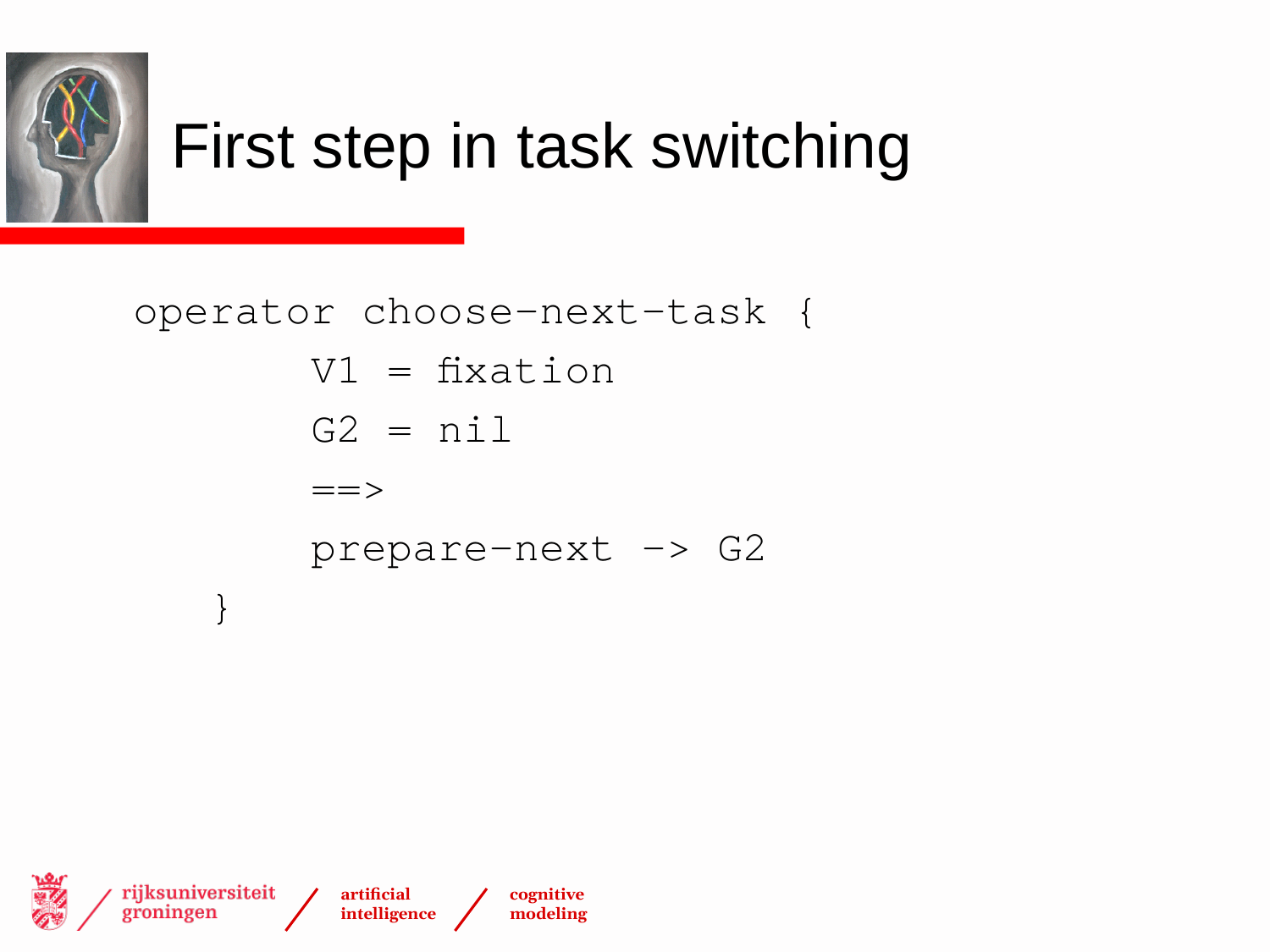

# First step in task switching
 operator choose-next-task {
        V1 = fixation
        G2 = nil
        ==>
        prepare-next -> G2
    }